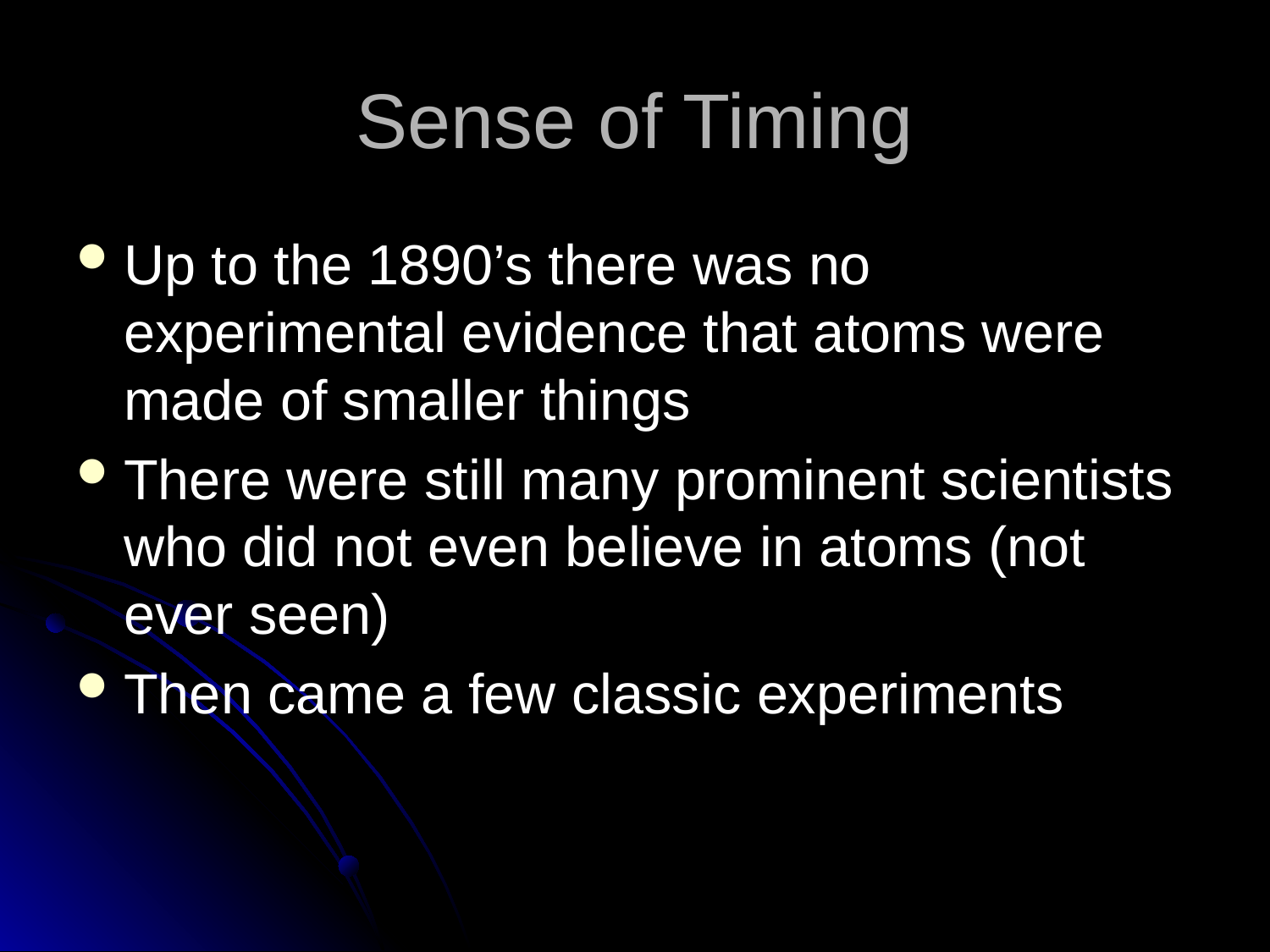

# Sense of Timing
Up to the 1890’s there was no experimental evidence that atoms were made of smaller things
There were still many prominent scientists who did not even believe in atoms (not ever seen)
Then came a few classic experiments